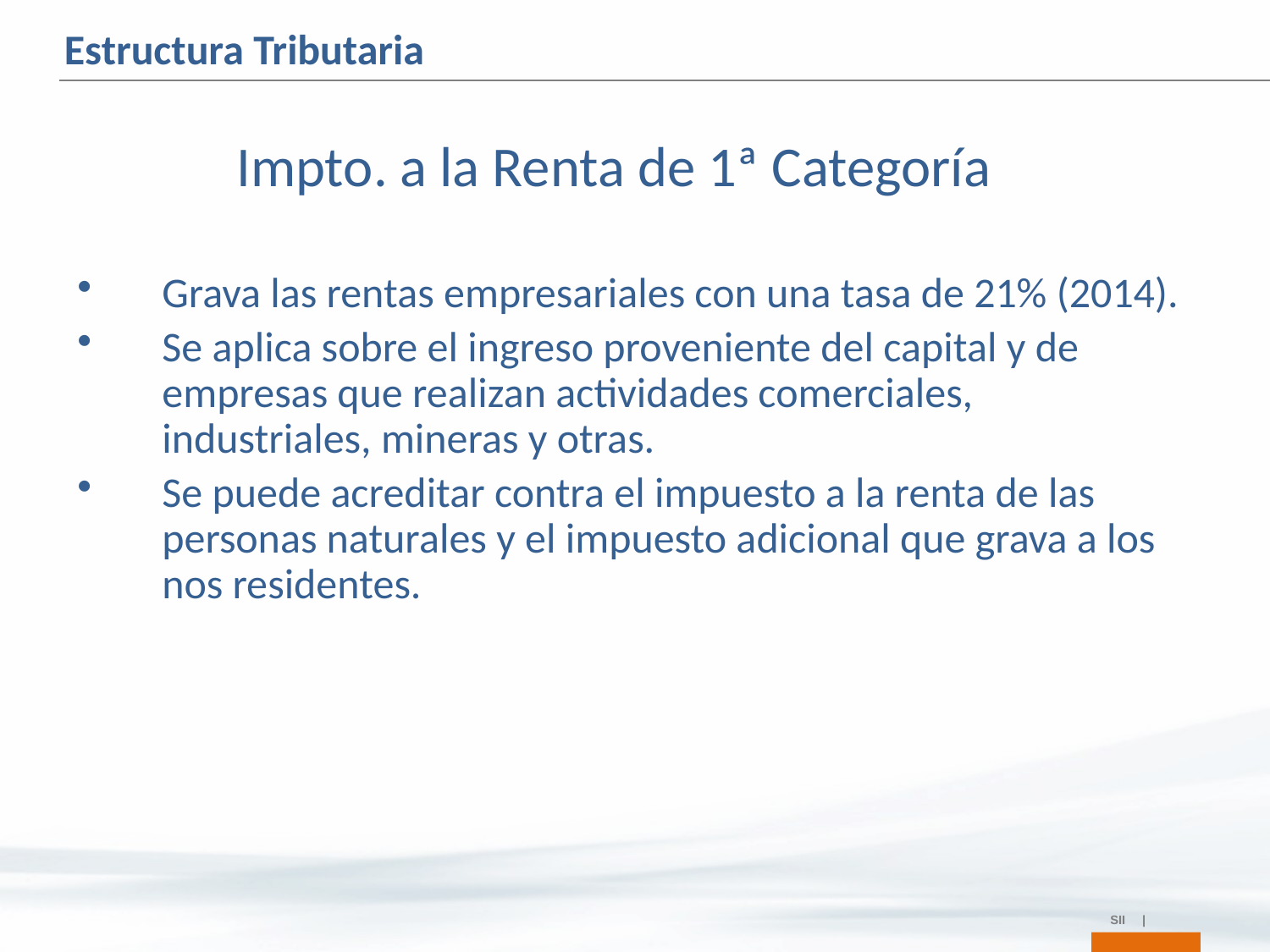

Estructura Tributaria
Impto. a la Renta de 1ª Categoría

Grava las rentas empresariales con una tasa de 21% (2014).
Se aplica sobre el ingreso proveniente del capital y de empresas que realizan actividades comerciales, industriales, mineras y otras.
Se puede acreditar contra el impuesto a la renta de las personas naturales y el impuesto adicional que grava a los nos residentes.

SII     |